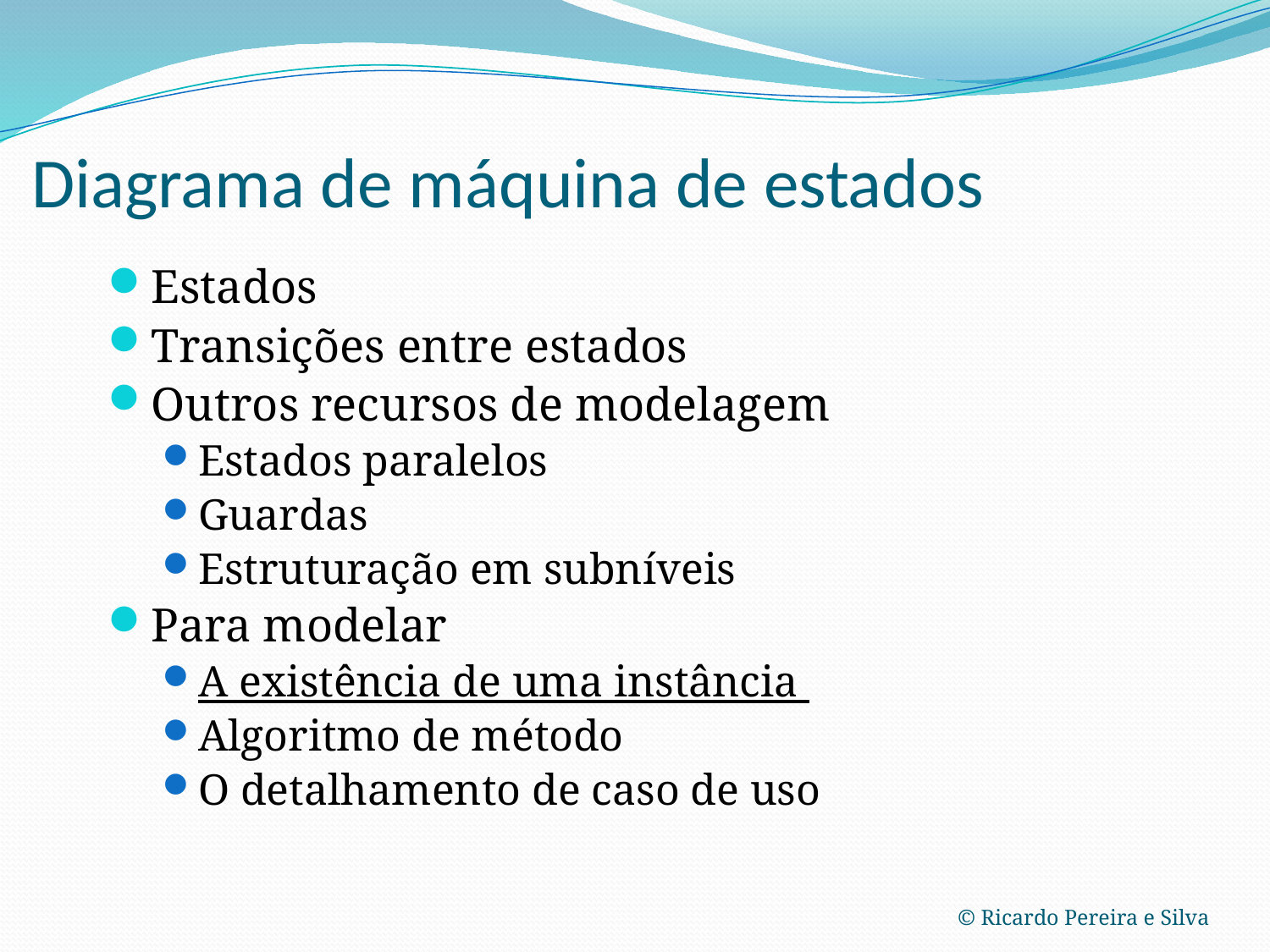

Diagrama de máquina de estados
Estados
Transições entre estados
Outros recursos de modelagem
Estados paralelos
Guardas
Estruturação em subníveis
Para modelar
A existência de uma instância
Algoritmo de método
O detalhamento de caso de uso
© Ricardo Pereira e Silva